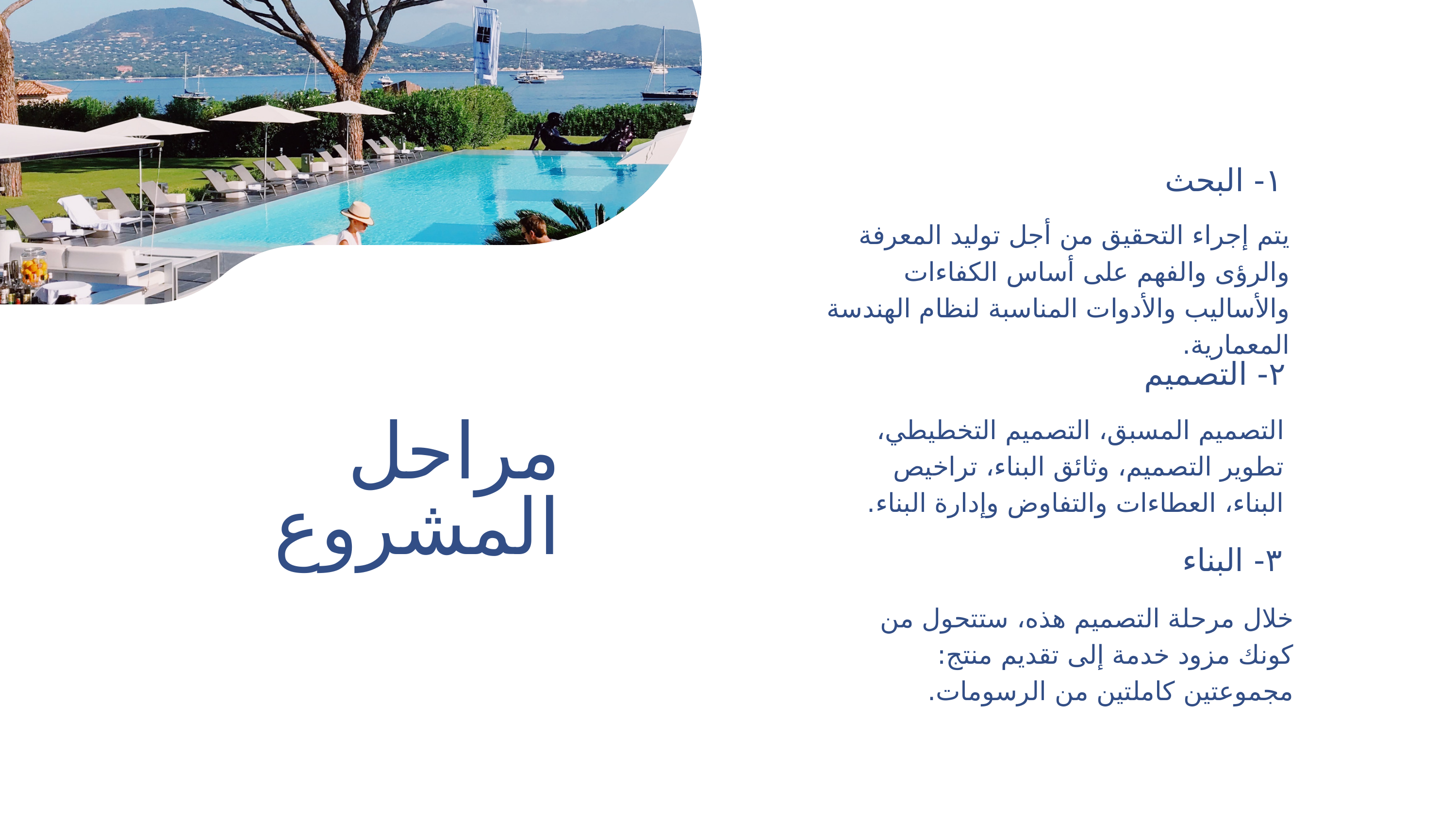

١- البحث
يتم إجراء التحقيق من أجل توليد المعرفة والرؤى والفهم على أساس الكفاءات والأساليب والأدوات المناسبة لنظام الهندسة المعمارية.

٢- التصميم
التصميم المسبق، التصميم التخطيطي، تطوير التصميم، وثائق البناء، تراخيص البناء، العطاءات والتفاوض وإدارة البناء.

مراحل
المشروع
٣- البناء
خلال مرحلة التصميم هذه، ستتحول من كونك مزود خدمة إلى تقديم منتج: مجموعتين كاملتين من الرسومات.